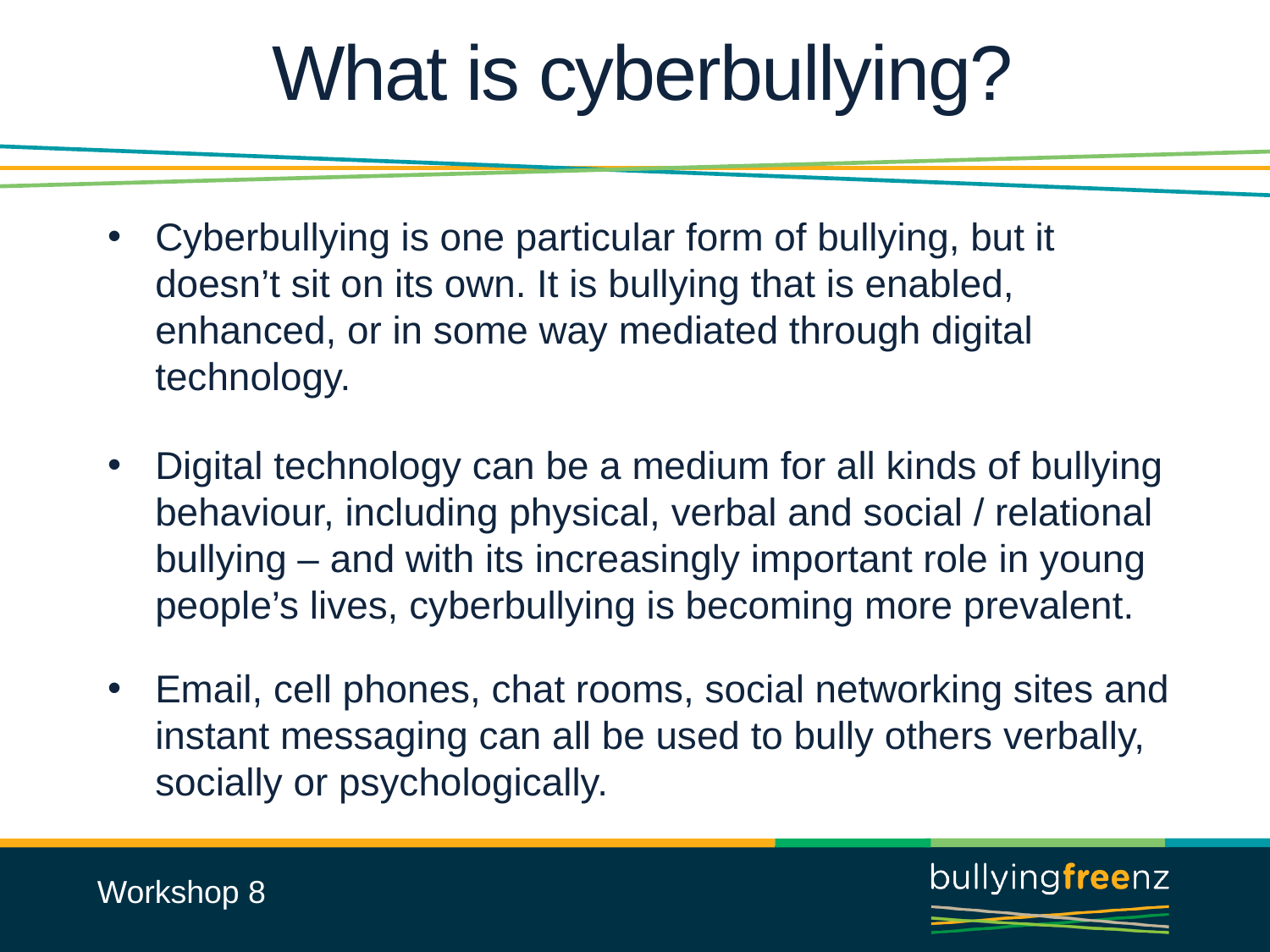

What is cyberbullying?
Cyberbullying is one particular form of bullying, but it doesn’t sit on its own. It is bullying that is enabled, enhanced, or in some way mediated through digital technology.

Digital technology can be a medium for all kinds of bullying behaviour, including physical, verbal and social / relational bullying – and with its increasingly important role in young people’s lives, cyberbullying is becoming more prevalent.

Email, cell phones, chat rooms, social networking sites and instant messaging can all be used to bully others verbally, socially or psychologically.
Workshop 8